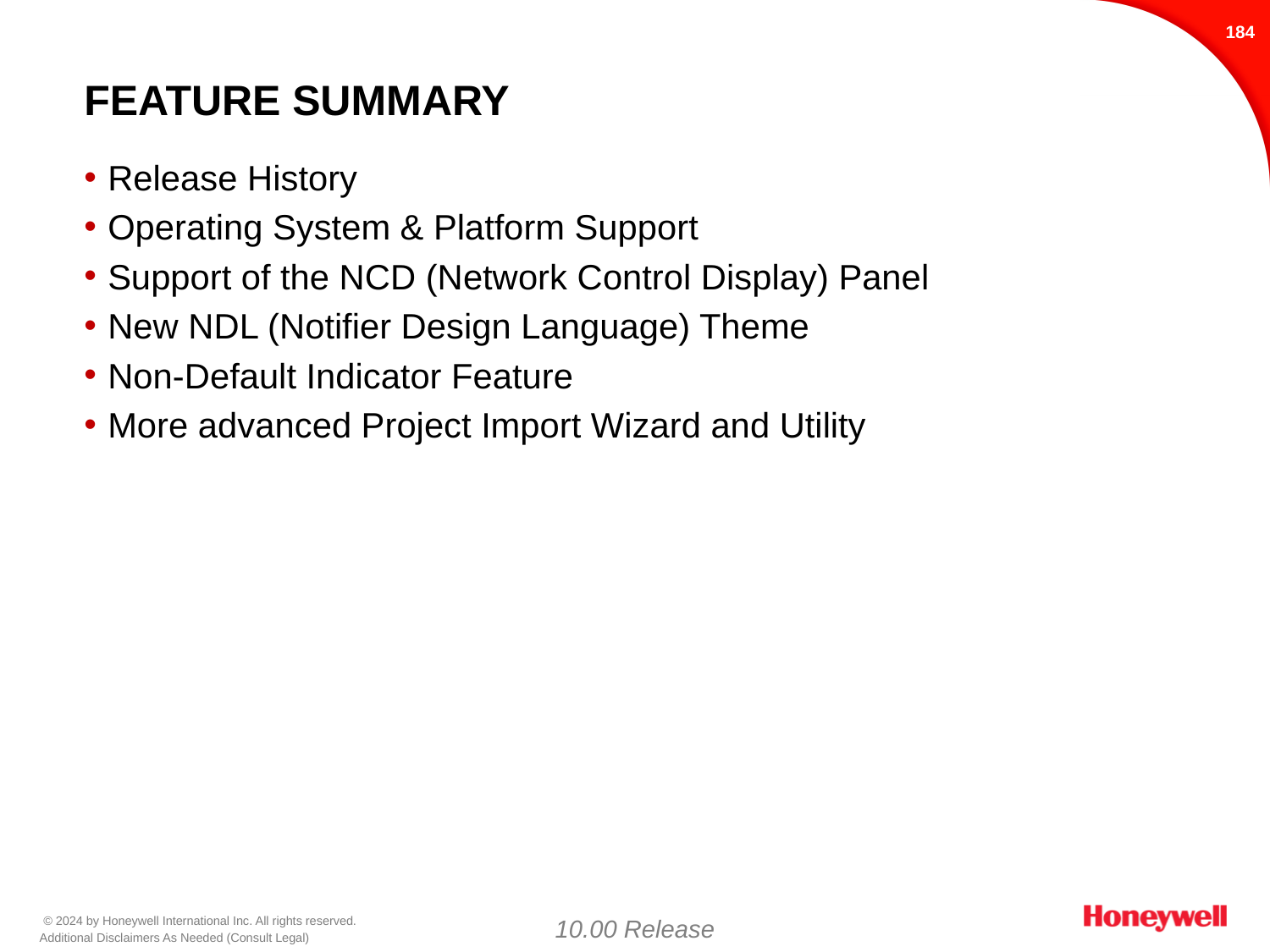

184
# Feature Summary
Release History
Operating System & Platform Support
Support of the NCD (Network Control Display) Panel
New NDL (Notifier Design Language) Theme
Non-Default Indicator Feature
More advanced Project Import Wizard and Utility

10.00 Release